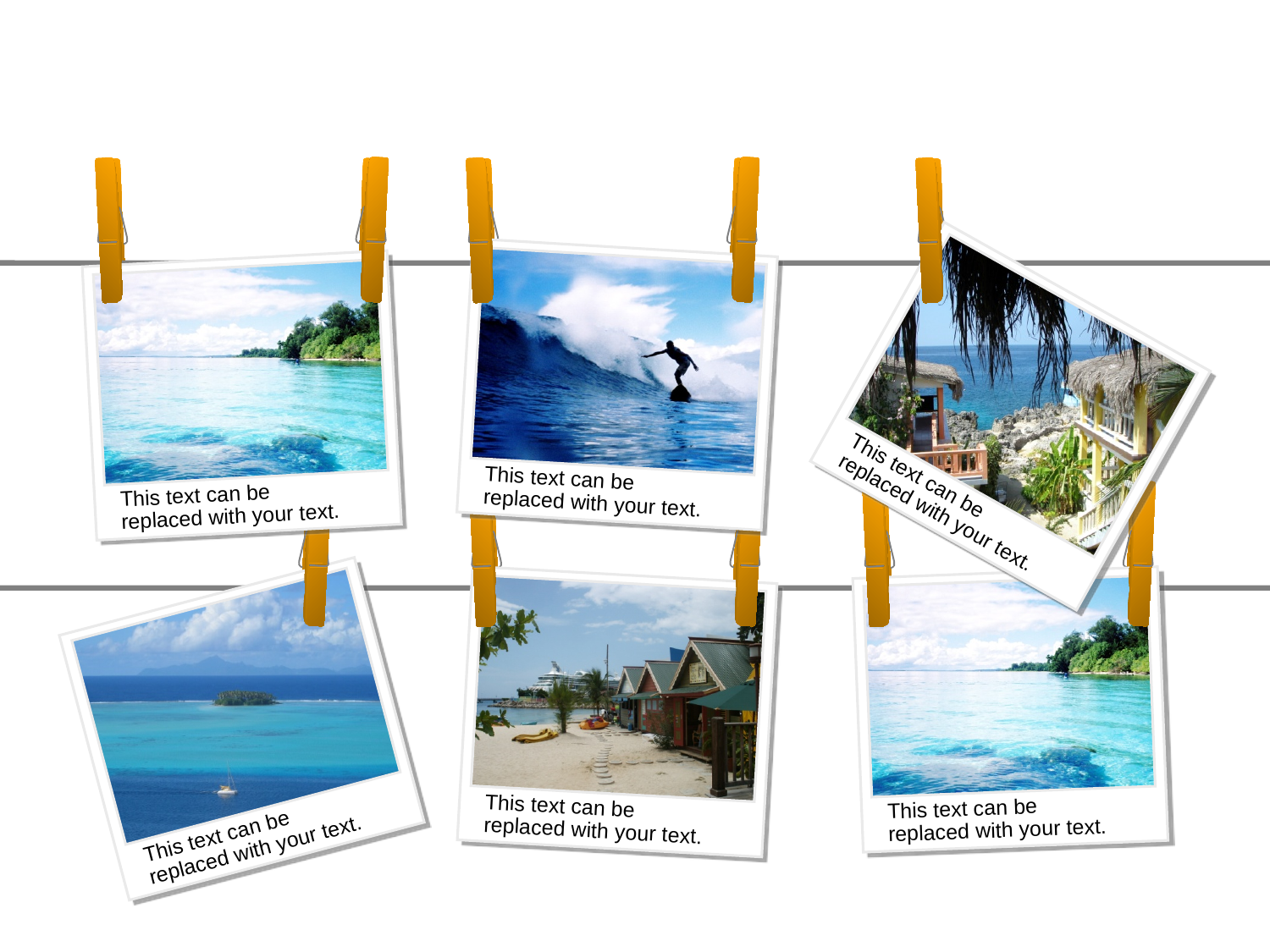

#

This text can be
replaced with your text.

This text can be
replaced with your text.

This text can be
replaced with your text.

This text can be
replaced with your text.

This text can be
replaced with your text.

This text can be
replaced with your text.